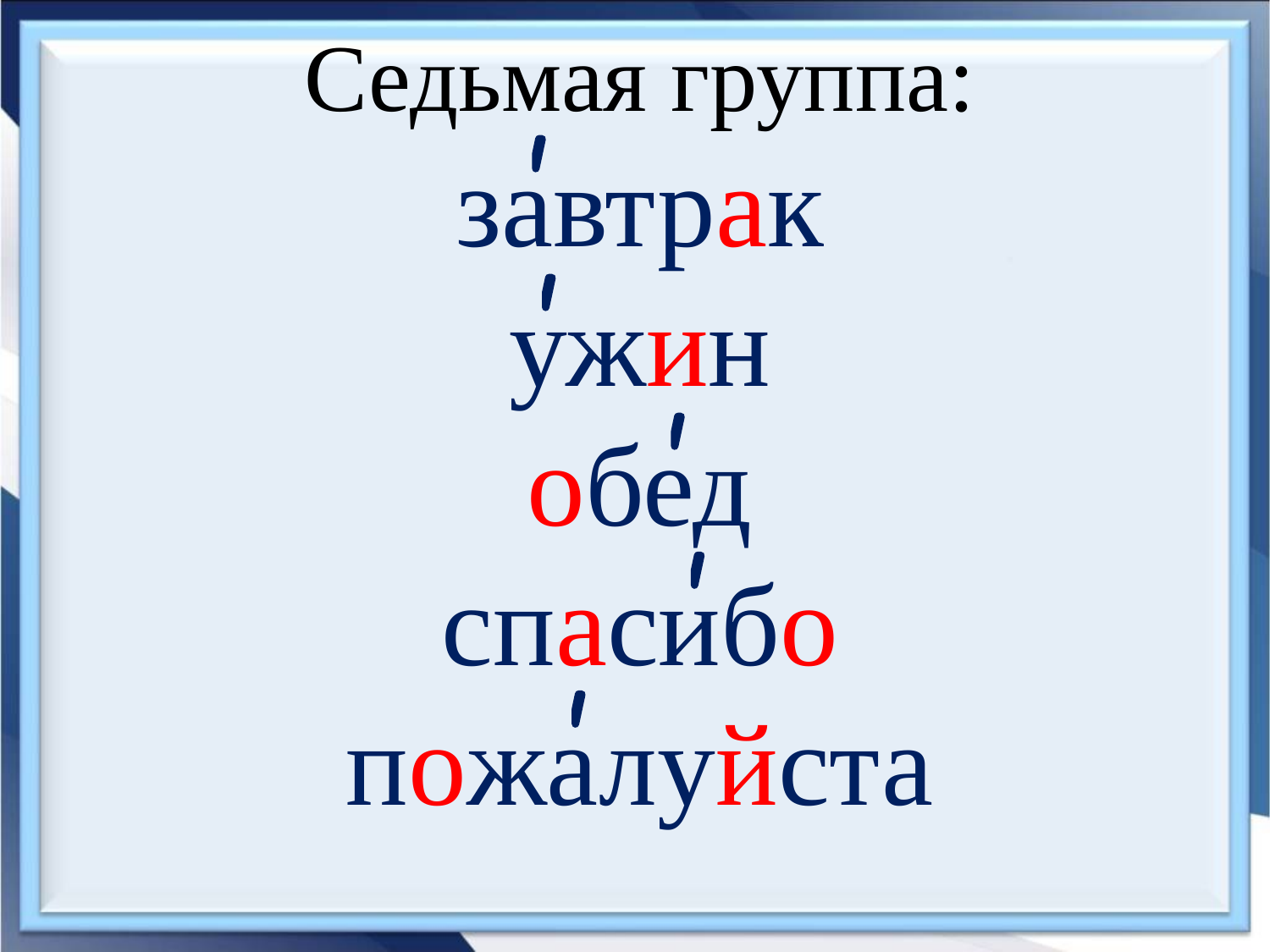

Седьмая группа:
завтрак
ужин
обед
спасибо
пожалуйста